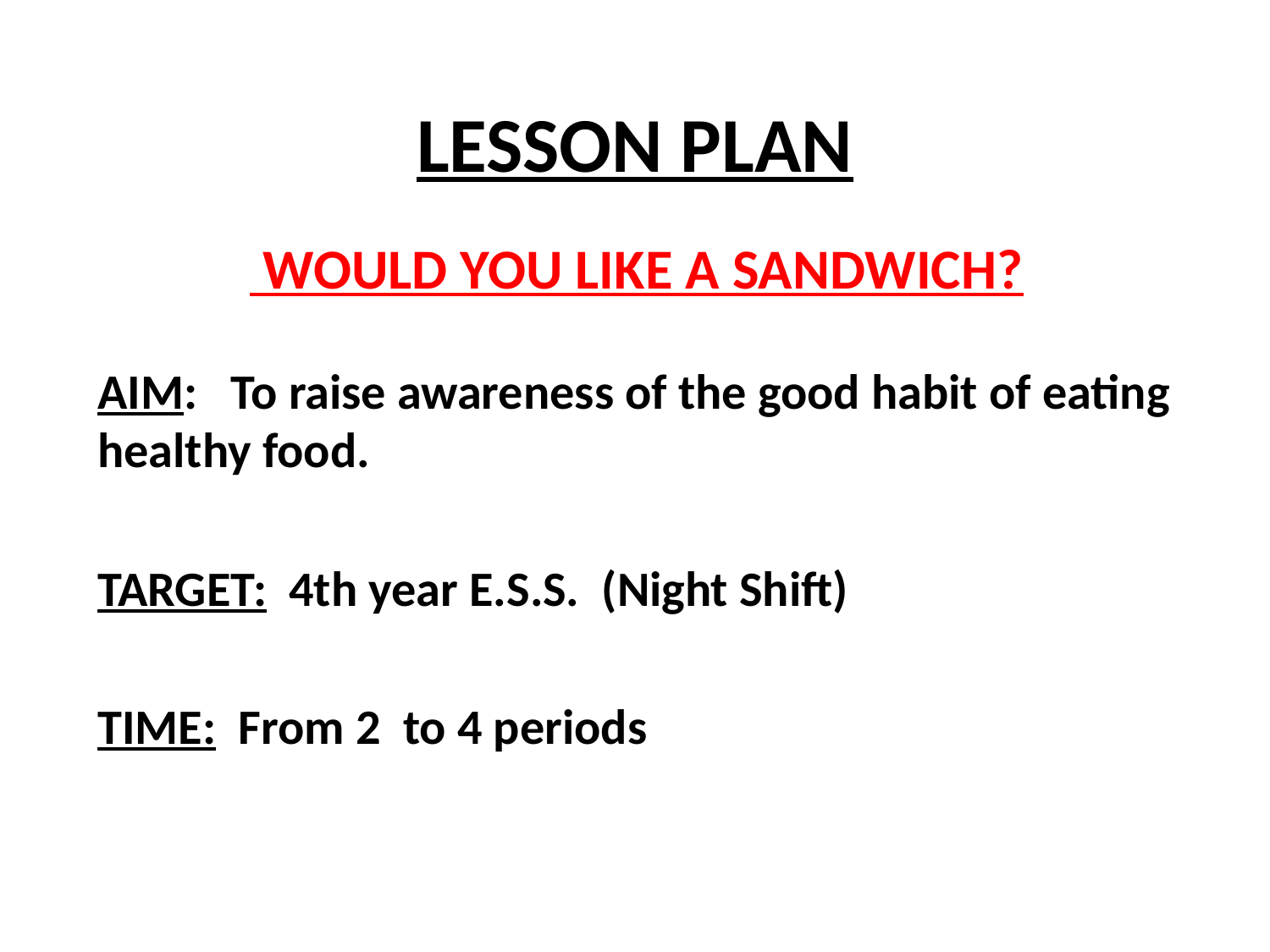

# LESSON PLAN
             WOULD YOU LIKE A SANDWICH?

AIM:   To raise awareness of the good habit of eating healthy food.

TARGET:  4th year E.S.S.  (Night Shift)

TIME:  From 2  to 4 periods